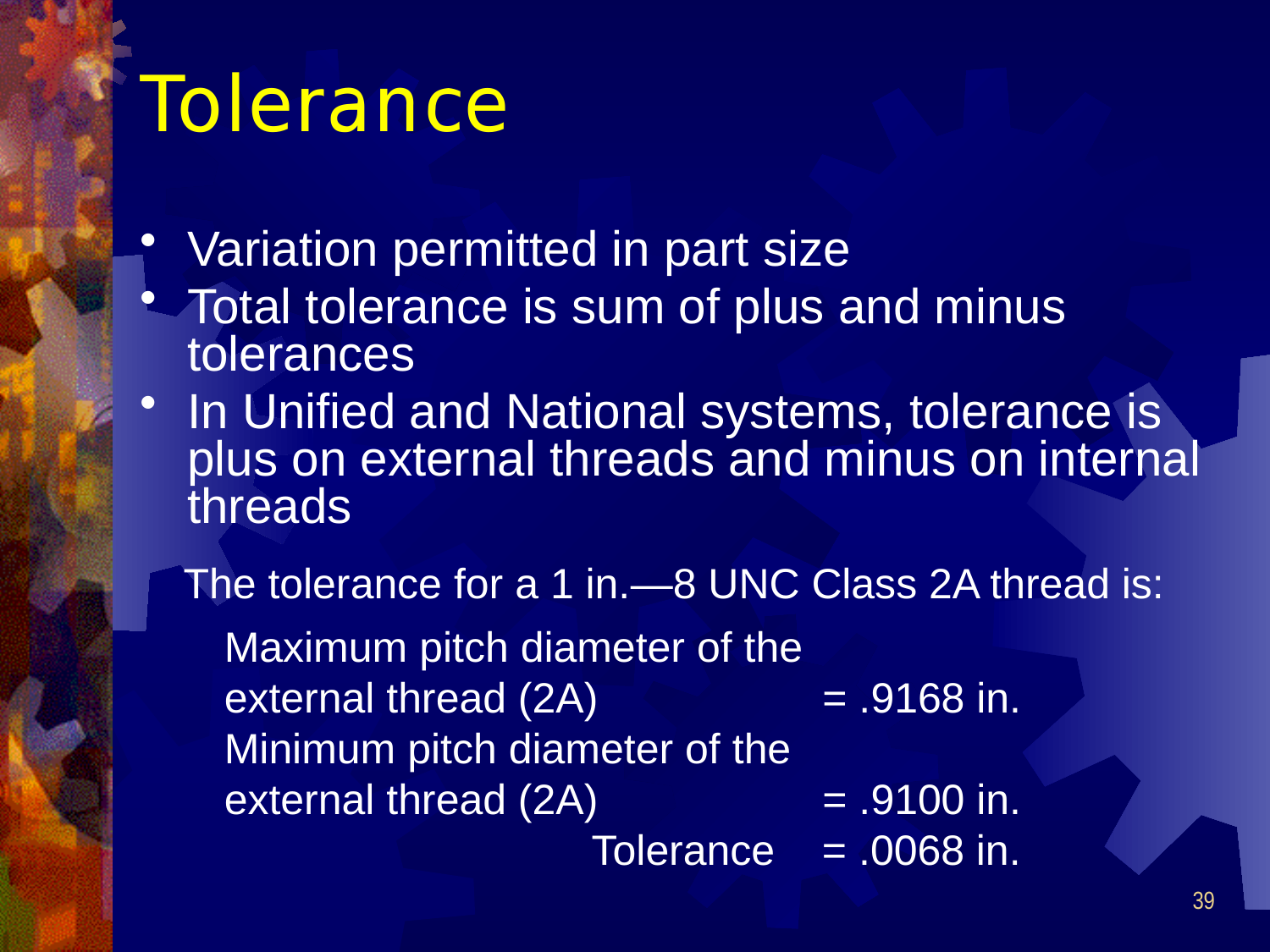

# Tolerance
Variation permitted in part size
Total tolerance is sum of plus and minus tolerances
In Unified and National systems, tolerance is plus on external threads and minus on internal threads
The tolerance for a 1 in.—8 UNC Class 2A thread is:
Maximum pitch diameter of the
external thread (2A)                   = .9168 in.
Minimum pitch diameter of the
external thread (2A)                   = .9100 in.
                               Tolerance    = .0068 in.
39